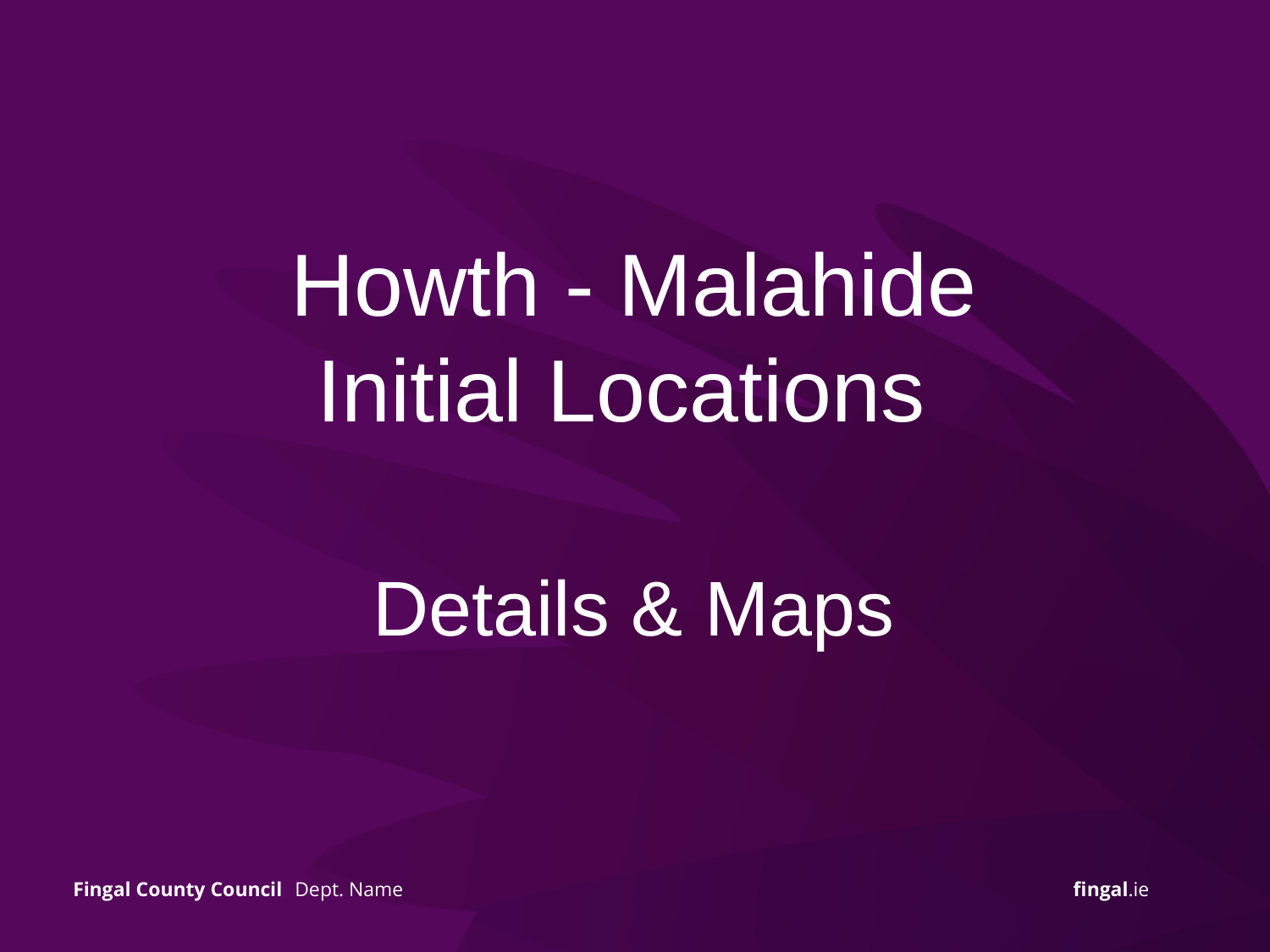

Howth - Malahide
Initial Locations

Details & Maps
Dept. Name